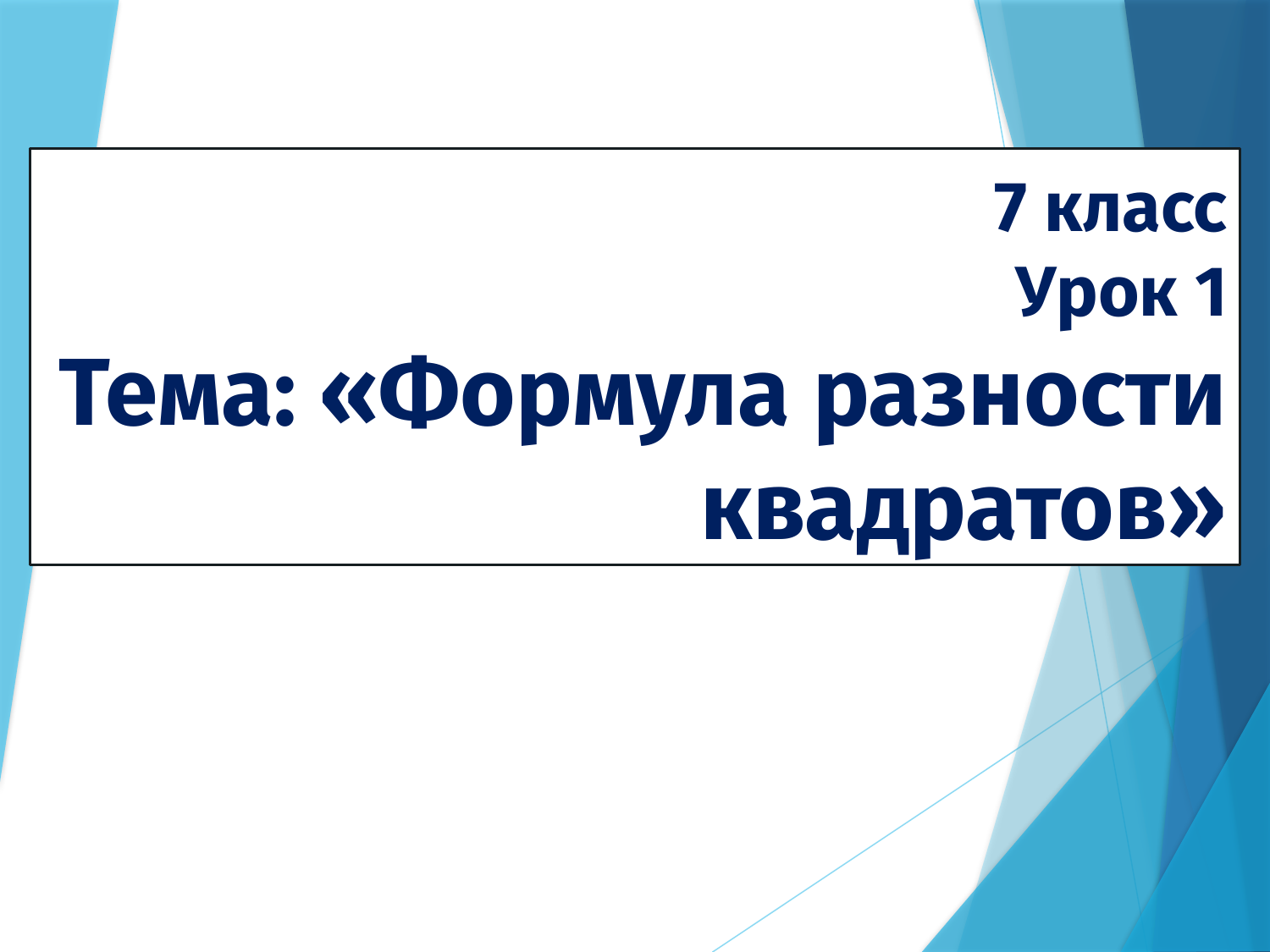

# 7 класс Урок 1 Тема: «Формула разности квадратов»